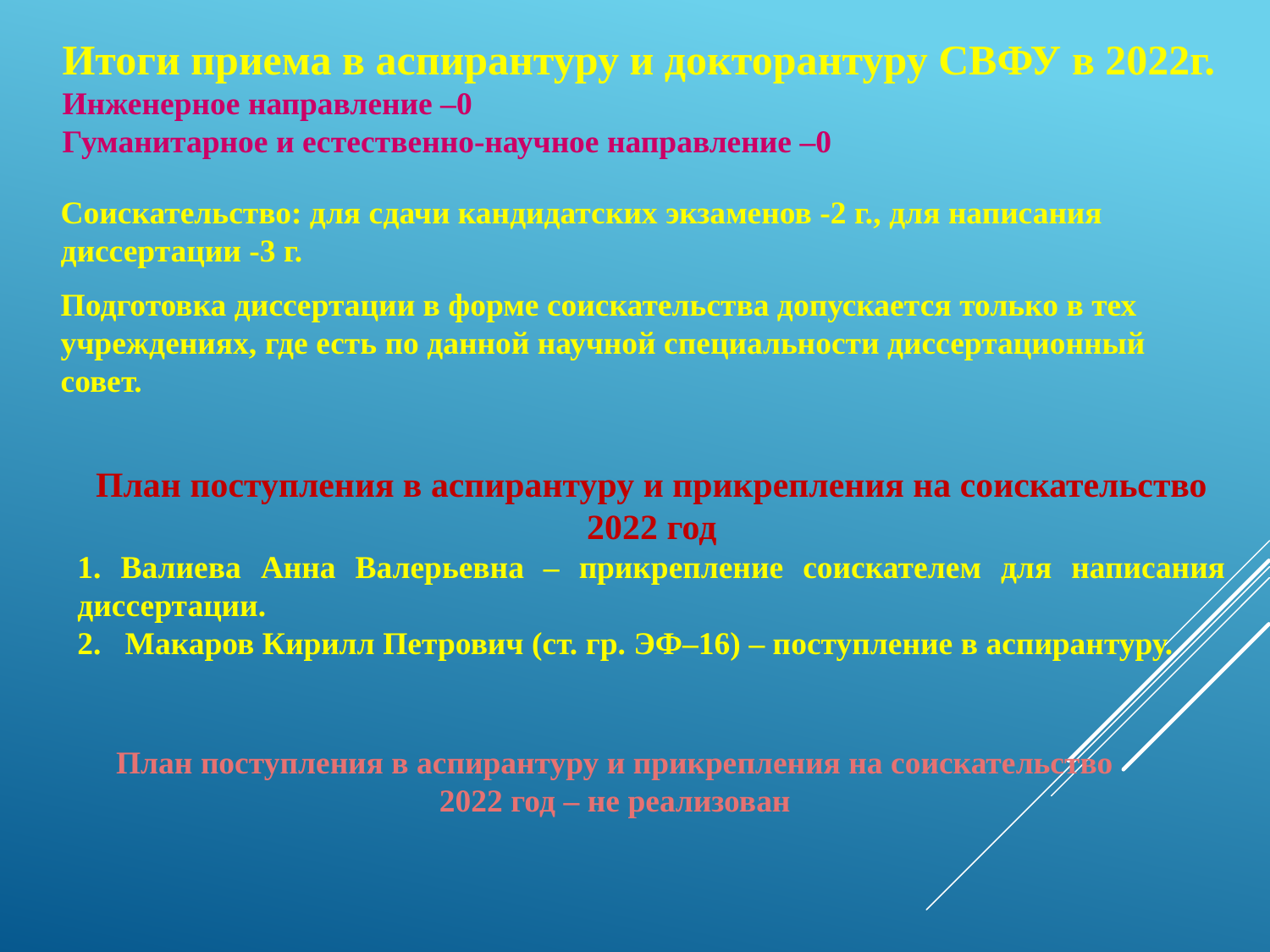

Итоги приема в аспирантуру и докторантуру СВФУ в 2022г.
Инженерное направление –0
Гуманитарное и естественно-научное направление –0
Соискательство: для сдачи кандидатских экзаменов -2 г., для написания диссертации -3 г.
Подготовка диссертации в форме соискательства допускается только в тех учреждениях, где есть по данной научной специальности диссертационный совет.
План поступления в аспирантуру и прикрепления на соискательство 2022 год
1. Валиева Анна Валерьевна – прикрепление соискателем для написания диссертации.
Макаров Кирилл Петрович (ст. гр. ЭФ–16) – поступление в аспирантуру.

План поступления в аспирантуру и прикрепления на соискательство 2022 год – не реализован